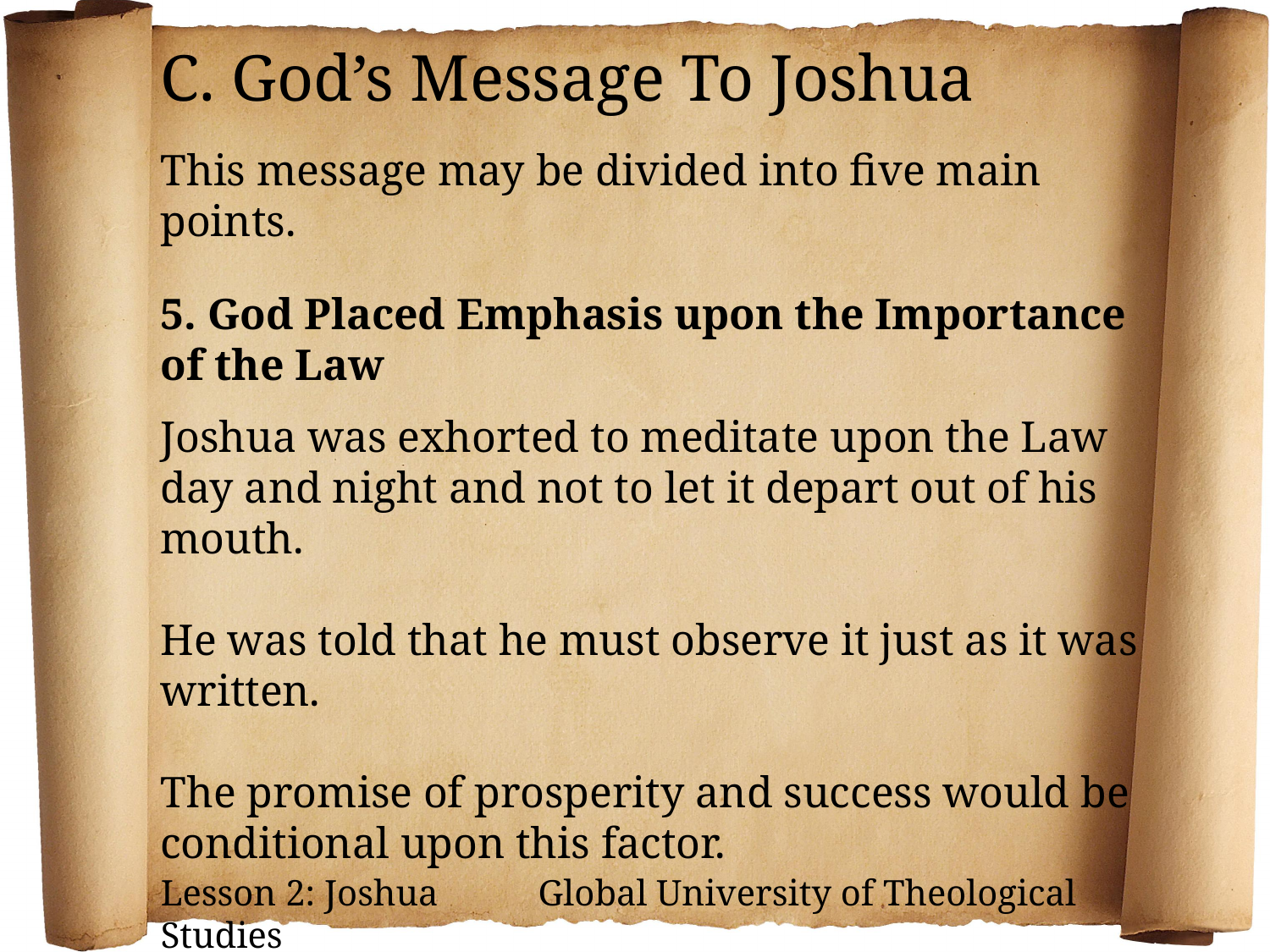

C. God’s Message To Joshua
This message may be divided into five main points.

5. God Placed Emphasis upon the Importance of the Law

Joshua was exhorted to meditate upon the Law day and night and not to let it depart out of his mouth.

He was told that he must observe it just as it was written.

The promise of prosperity and success would be conditional upon this factor.
Lesson 2: Joshua           Global University of Theological Studies